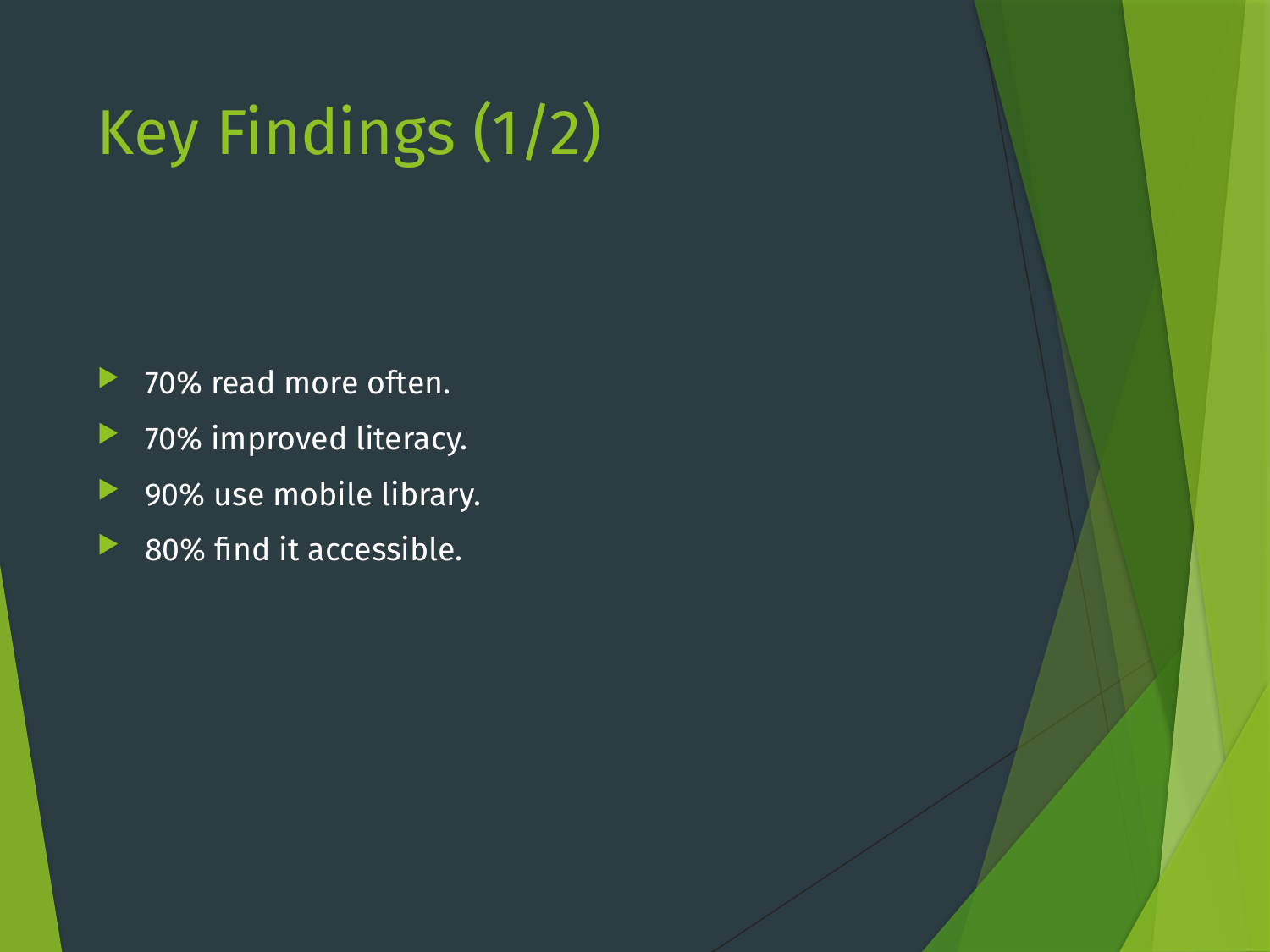

# Key Findings (1/2)

70% read more often.
70% improved literacy.
90% use mobile library.
80% find it accessible.